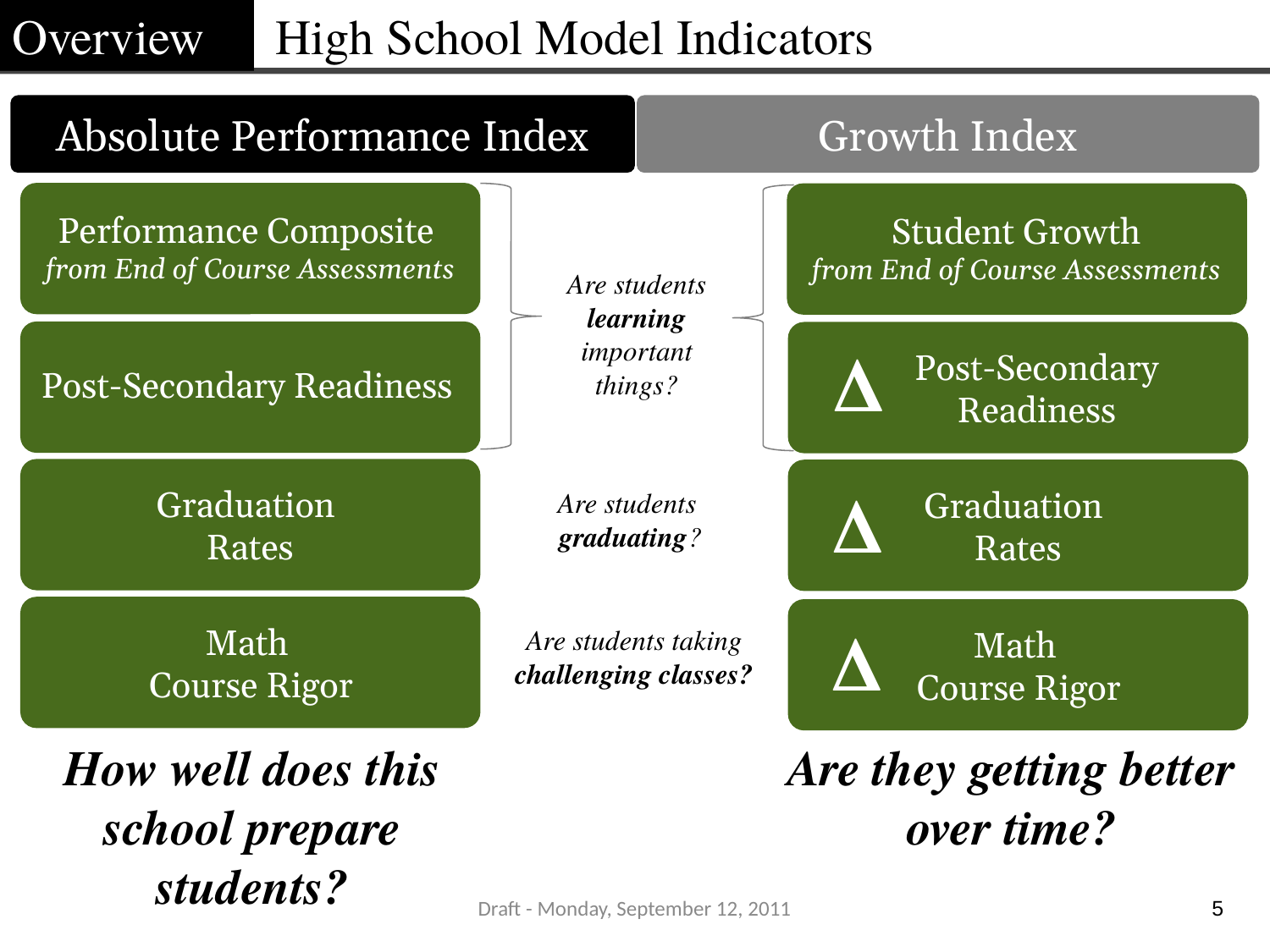

High School Model Indicators
Overview

Absolute Performance Index
Growth Index

Performance Composite
from End of Course Assessments
Student Growth
from End of Course Assessments

Are students learning important things?

Δ
Post-Secondary
Readiness
Post-Secondary Readiness

Graduation
Rates

Graduation
Rates
Δ
Are students
graduating?

Math
Course Rigor

Math
Course Rigor
Δ
Are students taking challenging classes?
How well does this school prepare students?
Are they getting better over time?
Draft - Monday, September 12, 2011
5